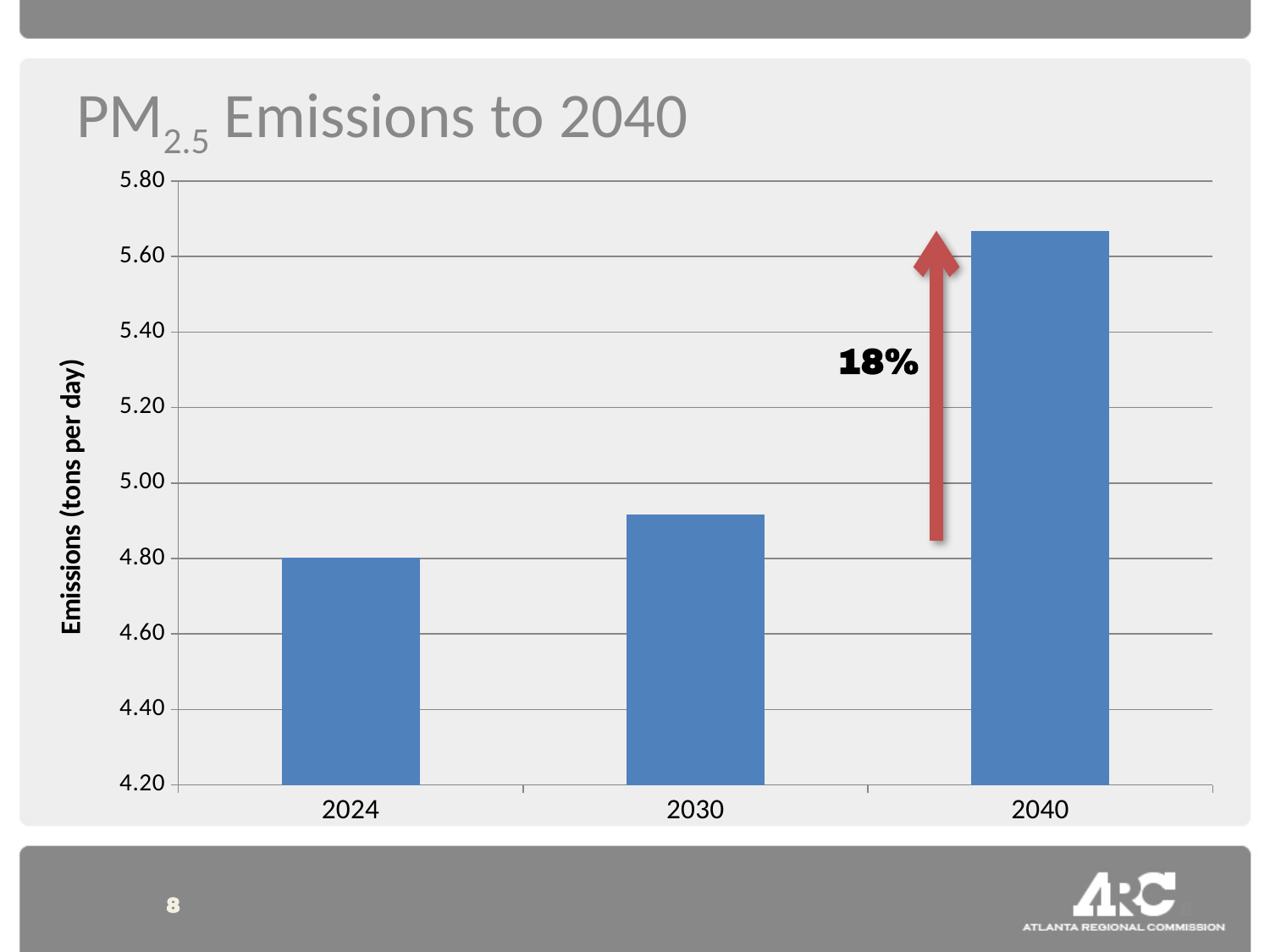

# PM2.5 Emissions to 2040

### Chart

| Category | PM Sum |
|---|---|
| 2024 | 4.8019402637574835 |
| 2030 | 4.91738541086684 |
| 2040 | 5.6677682132190075 |
18%
8
8